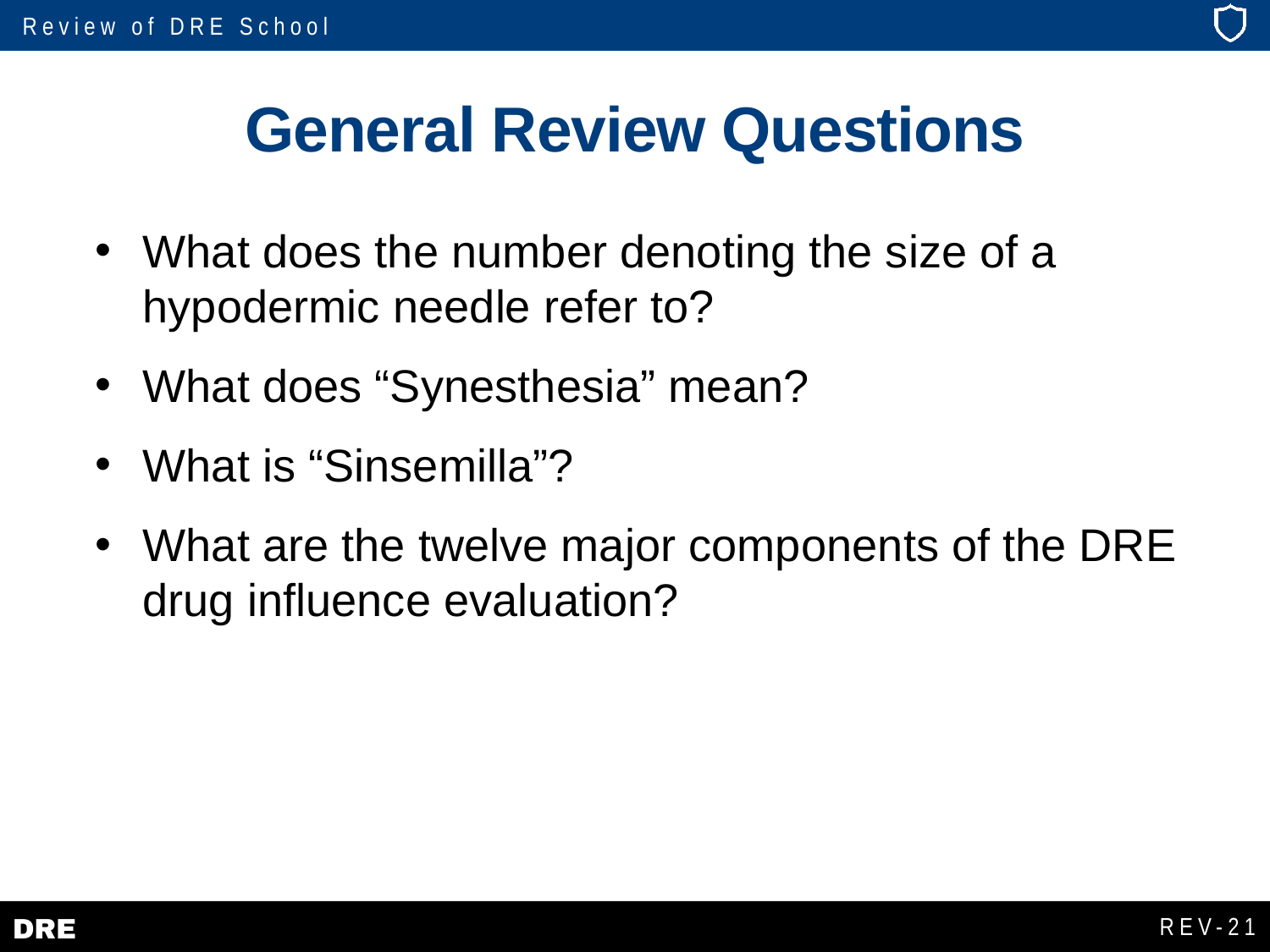

# General Review Questions
What does the number denoting the size of a hypodermic needle refer to?
What does “Synesthesia” mean?
What is “Sinsemilla”?
What are the twelve major components of the DRE drug influence evaluation?
REV-21